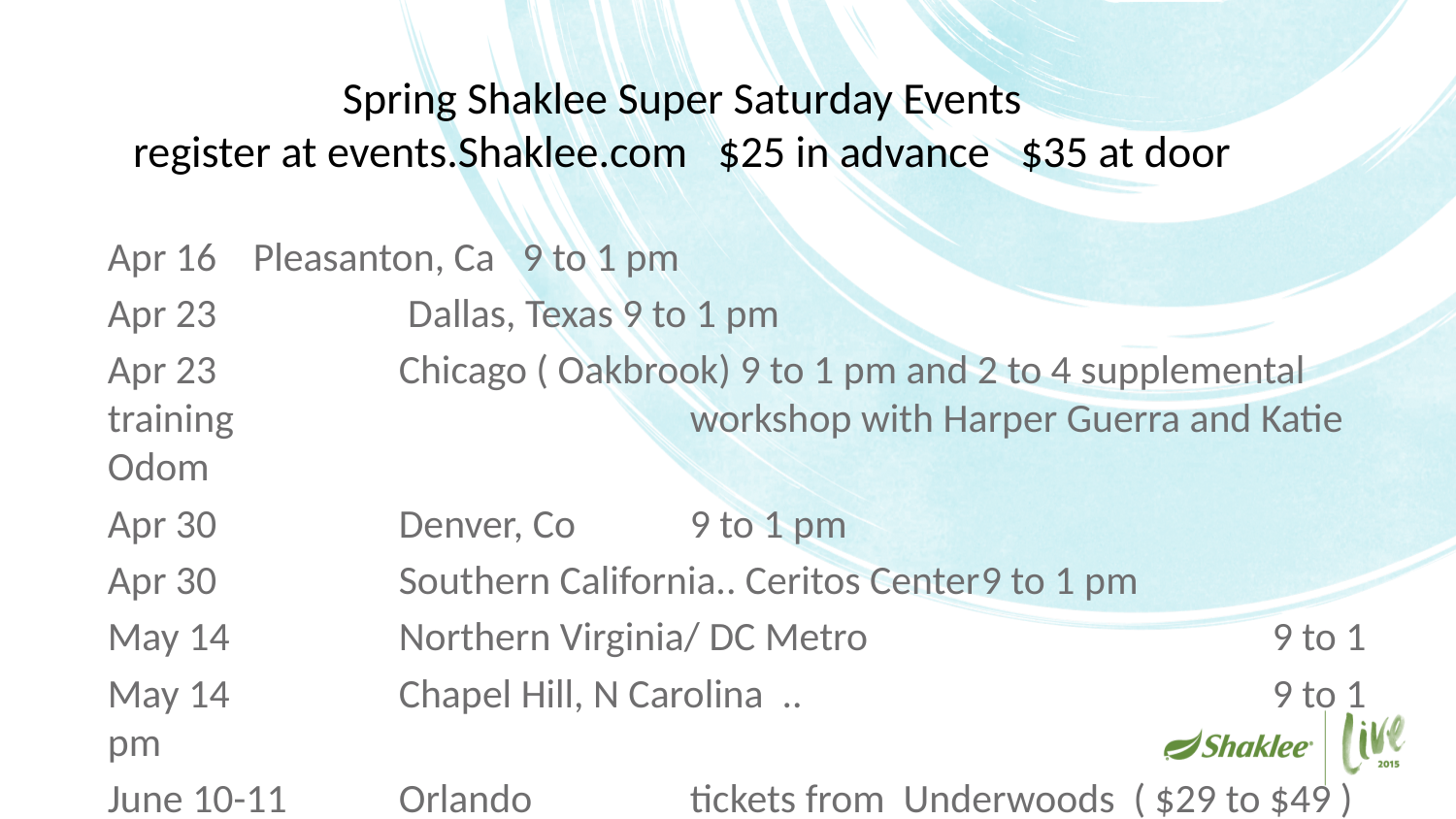

# Spring Shaklee Super Saturday Events register at events.Shaklee.com   $25 in advance   $35 at door
Apr 16   	Pleasanton, Ca   9 to 1 pm
Apr 23		 Dallas, Texas 9 to 1 pm
Apr 23		Chicago ( Oakbrook) 9 to 1 pm and 2 to 4 supplemental training 				workshop with Harper Guerra and Katie Odom
Apr 30		Denver, Co	9 to 1 pm
Apr 30		Southern California.. Ceritos Center	9 to 1 pm
May 14		Northern Virginia/ DC Metro   			9 to 1
May 14		Chapel Hill, N Carolina  .. 				9 to 1 pm
June 10-11	Orlando		tickets from  Underwoods  ( $29 to $49 )   pam